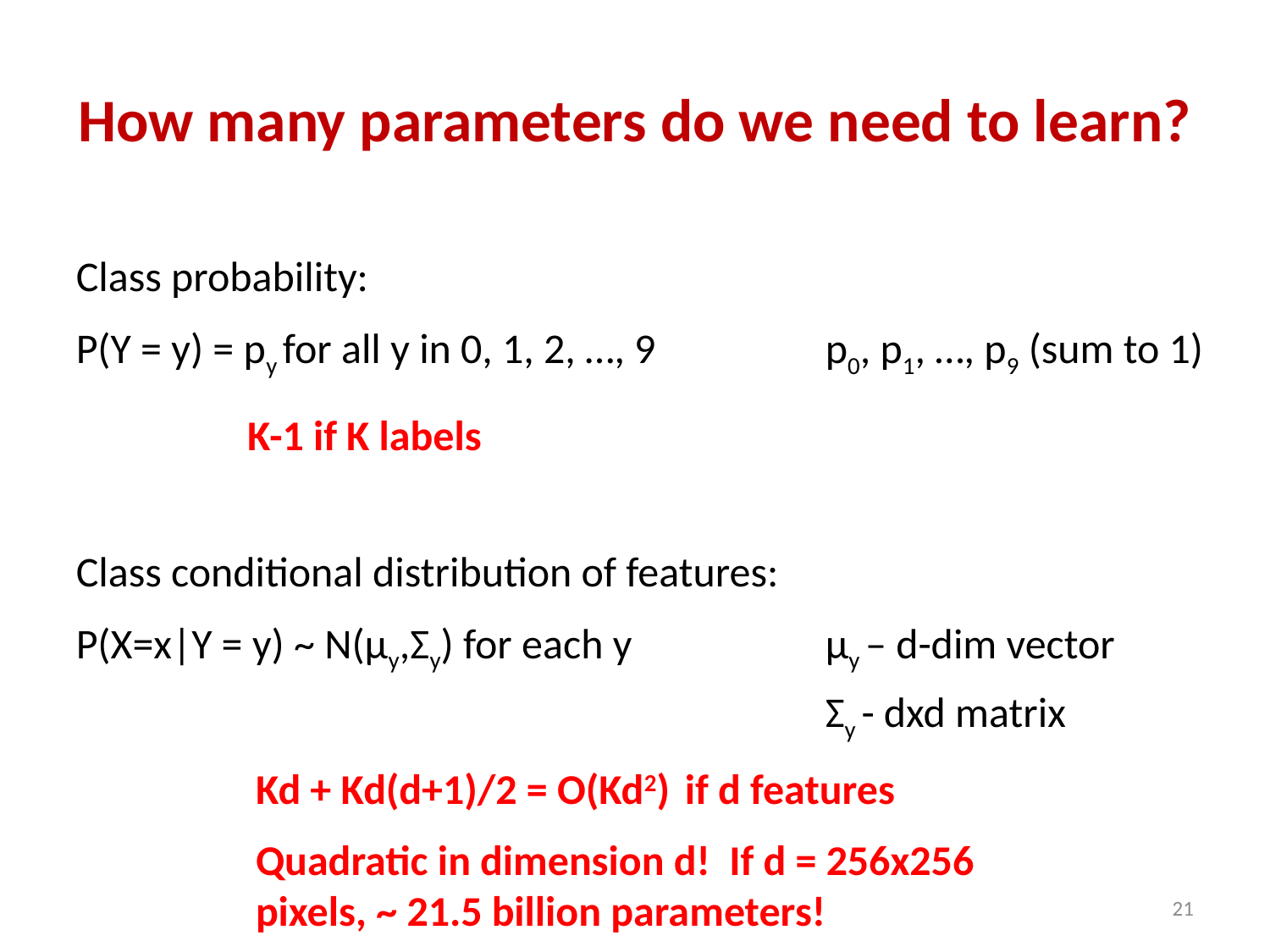

# How many parameters do we need to learn?
Class probability:
P(Y = y) = py for all y in 0, 1, 2, …, 9	            p0, p1, …, p9 (sum to 1)

Class conditional distribution of features:
P(X=x|Y = y) ~ N(μy,Σy) for each y   	            μy – d-dim vector
					            Σy - dxd matrix
K-1 if K labels
Kd + Kd(d+1)/2 = O(Kd2)  if d features
Quadratic in dimension d!  If d = 256x256 pixels, ~ 21.5 billion parameters!
21